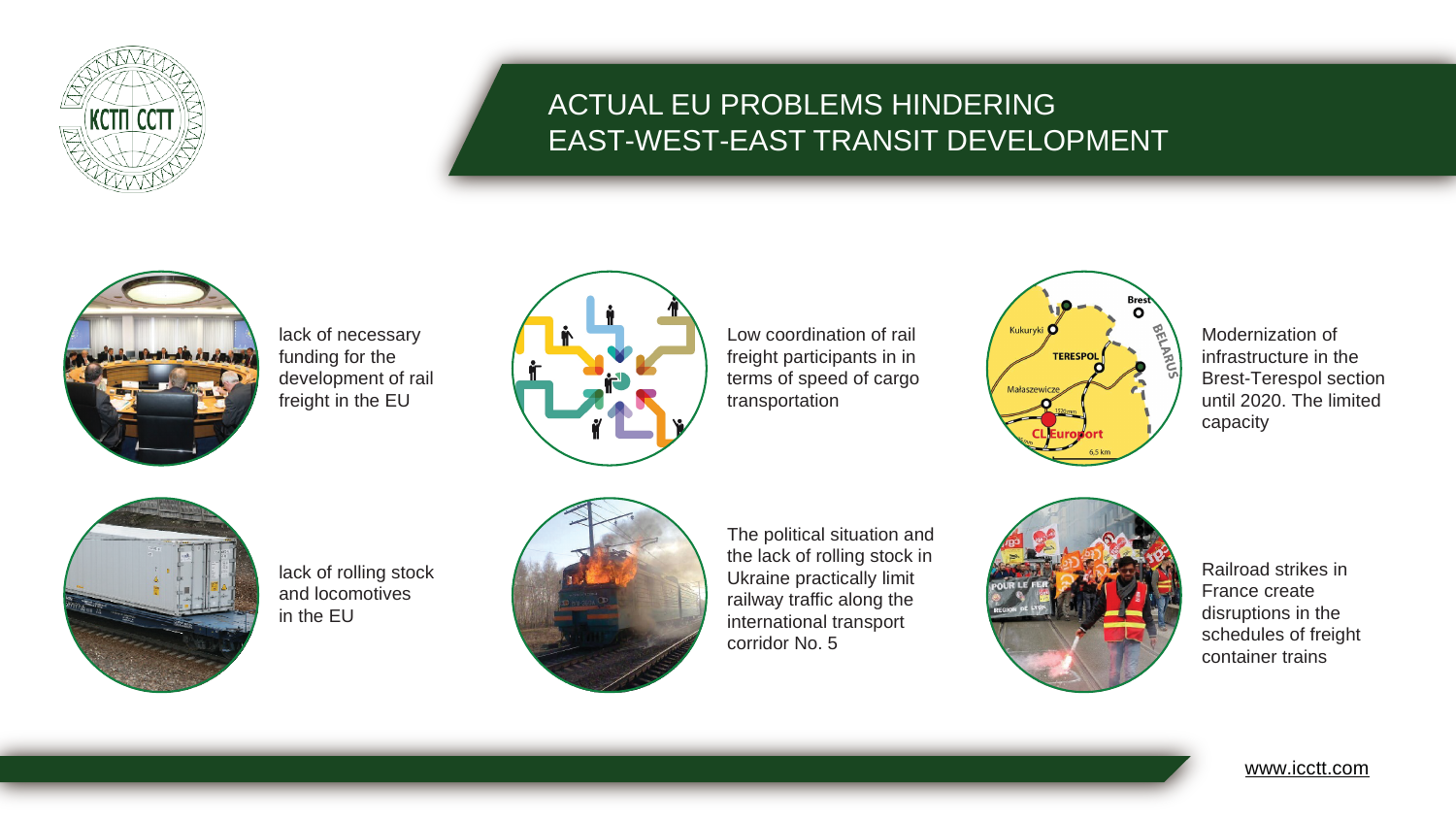

# ACTUAL EU PROBLEMS HINDERING
EAST-WEST-EAST TRANSIT DEVELOPMENT

lack of necessary funding for the development of rail freight in the EU
Low coordination of rail freight participants in in terms of speed of cargo transportation
Modernization of infrastructure in the Brest-Terespol section until 2020. The limited capacity

The political situation and the lack of rolling stock in Ukraine practically limit railway traffic along the international transport corridor No. 5
Railroad strikes in France create disruptions in the
schedules of freight container trains
lack of rolling stock and locomotives
in the EU

www.icctt.com